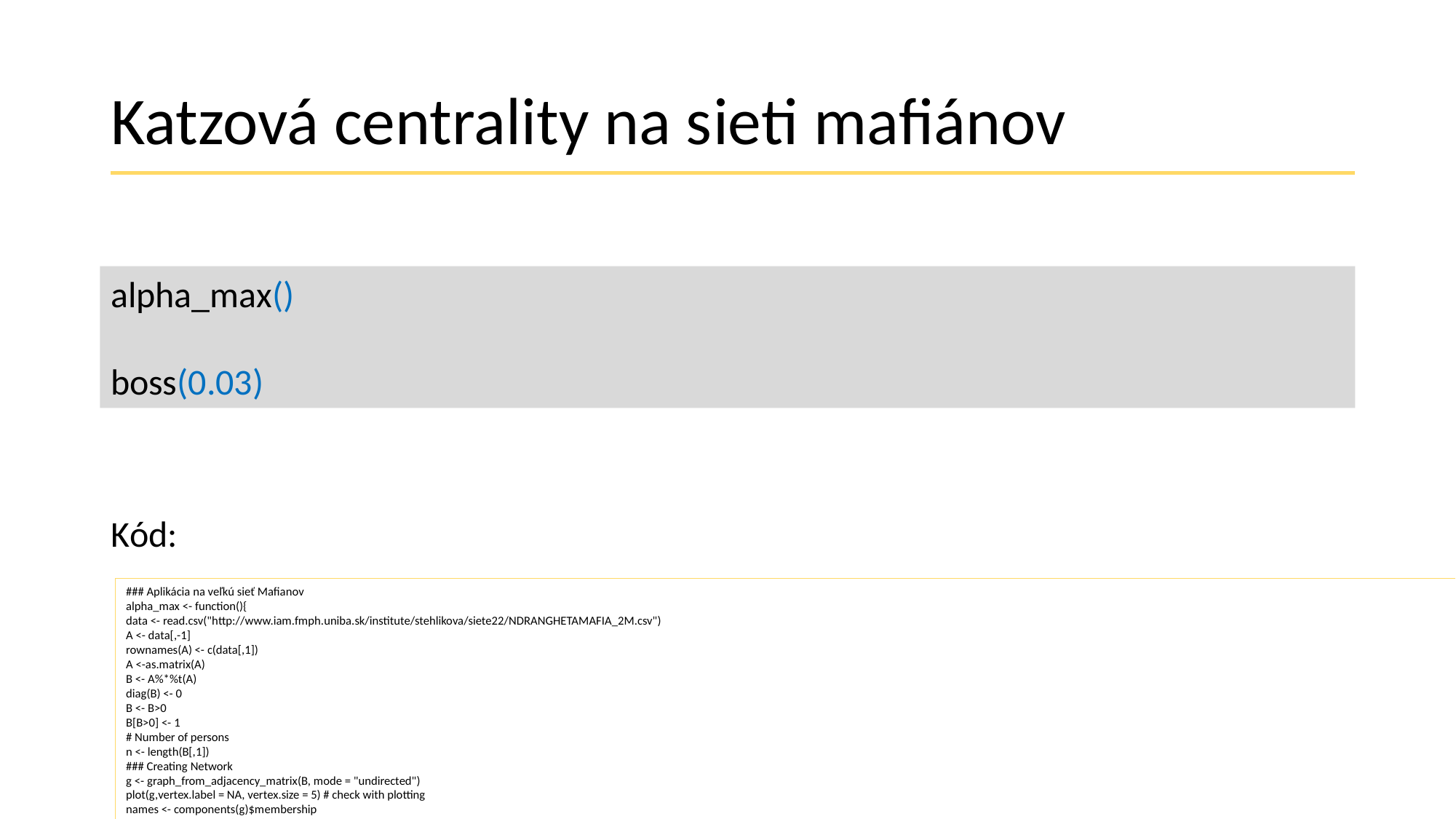

# Katzová centrality na sieti mafiánov
alpha_max()

boss(0.03)
Kód:
### Aplikácia na veľkú sieť Mafianov
alpha_max <- function(){
data <- read.csv("http://www.iam.fmph.uniba.sk/institute/stehlikova/siete22/NDRANGHETAMAFIA_2M.csv")
A <- data[,-1]
rownames(A) <- c(data[,1])
A <-as.matrix(A)
B <- A%*%t(A)
diag(B) <- 0
B <- B>0
B[B>0] <- 1
# Number of persons
n <- length(B[,1])
### Creating Network
g <- graph_from_adjacency_matrix(B, mode = "undirected")
plot(g,vertex.label = NA, vertex.size = 5) # check with plotting
names <- components(g)$membership
lambdamax <- 1/max(eigen(B)$values)
return(lambdamax)
}
###############################################################################
boss <- function(alpha){
  data <- read.csv("http://www.iam.fmph.uniba.sk/institute/stehlikova/siete22/NDRANGHETAMAFIA_2M.csv")
  A <- data[,-1]
  rownames(A) <- c(data[,1])
  A <-as.matrix(A)
  B <- A%*%t(A)
  diag(B) <- 0
  B <- B>0
  B[B>0] <- 1
  # Number of persons
  n <- length(B[,1])
  ### Creating Network
  g <- graph_from_adjacency_matrix(B, mode = "undirected")
  names <- components(g)$membership
  lamba_max <- 1/max(eigen(B)$values)
  solution <- names(head(sort(katzcent(g, alpha = alpha), decreasing = TRUE), 20))
A <- read.csv("http://www.iam.fmph.uniba.sk/institute/stehlikova/siete22/NDRANGHETAMAFIA_2M.csv",
              header = TRUE,
              check.names = FALSE,
              row.names = 1)
A <- as.matrix(A)
stretnutia <- A %*% t(A)
stretnutia <- (stretnutia > 0) + 0
mafia <- graph_from_adjacency_matrix(stretnutia, diag = FALSE, mode = "undirected")
komponenty <- components(mafia)
mafia <- induced_subgraph(mafia, V(mafia)[komponenty$membership == which.max(komponenty$csize)])
vsetci <- V(mafia)$name
# zle naformatovane prizvuky podla odpovedi
# ostatne netreba lebo nie su bossovia
vsetci[match("LUCAâ€™ Nicola", vsetci)] <- "LUCA’ Nicola"
vsetci[match("MUIÃ€ Francesco", vsetci)] <- "MUIÀ Francesco"
boss <- c("MANDALARI Vincenzo","ASCONE Rocco", "MUIÀ Francesco",
          "PANETTA Pietro Francesco", "MAGNOLI Cosimo Raffaele", "LUCA’ Nicola",
          "CAMMARERI Vincenzo", "CAMMARERI Annunziato", "ZOITI Felice",
          "LAMARMORE Antonino", "BARRANCA Cosimo","CHIARELLA Leonardo Antonio",
          "FICARA Giovanni","MANNO Alessandro","MAIOLO Cosimo","MUSCATELLO Salvatore",
          "LONGO Bruno","SANFILIPPO Stefano","NERI Giuseppe Antonio","CHIRIACO Carlo",
          "COLUCCIO Rocco","BERTUCCA Francesco","VARCA Pasquale Giovanni",
          "VONA Luigi","RISPOLI Vincenzo","MOSCATO Annunziato Giuseppe",
          "MINNITI Nicola","PIO Candeloro","BELNOME Antonio", "SQUILLACIOTI Cosimo",
          "STAGNO Antonio")
bossTF <- vsetci %in% boss
riesenia <- list(
  riesenie1 = c("BARRANCA Cosimo", "CHIARELLA Leonardo Antonio", "DE CASTRO Emanuele","LAMARMORE Antonino" ,"MAGNOLI Cosimo Raffaele","MANNO Alessandro" ,"MINASI Saverio","PANETTA Pietro Francesco","SANFILIPPO Stefano"),
  riesenie2 = c("FICARA Giovanni", "DE CASTRO Emanuele", "PORTARO Marcello Ilario", "SANFILIPPO Stefano", "MANDALARI Vincenzo", "MUSCATELLO Salvatore", "MINASI Saverio", "LAMARMORE Antonino", "MANNO Alessandro"),
  riesenie3 = c("MAGNOLI Cosimo Raffaele","MUIÀ Francesco","BARRANCA Cosimo","MANNO Alessandro", "CRISTELLO Francesco","PANETTA Pietro Francesco","MUSCATELLO Salvatore","MINASI Saverio","LAMARMORE Antonino"),
  riesenie4 = c("ASCONE Rocco", "BARRANCA Cosimo", "CAMMARERI Annunziato", "CHIARELLA Leonardo Antonio", "CRISTELLO Francesco", "LAMARMORE Antonino", "LAVORATA Vincenzo", "LUCA’ Nicola", "MAGNOLI Cosimo Raffaele", "MANDALARI Vincenzo", "MANNO Alessandro", "MINASI Saverio", "MUIÀ Francesco","MUSCATELLO Salvatore", "PANETTA Pietro Francesco", "SANFILIPPO Stefano", "TAGLIAVIA Giuffrido", "ZOITI Felice"),
  riesenie5 = c("ASCONE Rocco", "BARRANCA Cosimo", "CARMELO Novella",
                 "CHIARELLA Leonardo Antonio", "CICHELLO Pietro", "DE CASTRO Emanuele",
                 "FICARA Giovanni", "LAMARMORE Antonino", "LAVORATA Vincenzo",
                 "LUCA’ Nicola", "MAGNOLI Cosimo Raffaele", "MALGERI Roberto",
                 "MANDALARI Vincenzo", "MANNO Alessandro",
                 "MINASI Saverio", "MUIÀ Francesco", "NUCIFORO Armando",
                 "PANETTA Pietro Francesco", "PORTARO Marcello Ilario",
                 "RISPOLI Vincenzo", "ROSSI Cesare", "SALVATORE Giuseppe",
                 "SANFILIPPO Stefano", "SARCINA Pasquale Emilio", "TAGLIAVIA Giuffrido"),
  riesenie6 = solution
  )
tabulka <- function(mena){
  predikciaTF <- vsetci %in% mena
  return(table(bossTF, predikciaTF))  # vidime true positive, false negative atd.
}
return(lapply(riesenia, tabulka))
}
####
alpha_max()
boss(0.03)